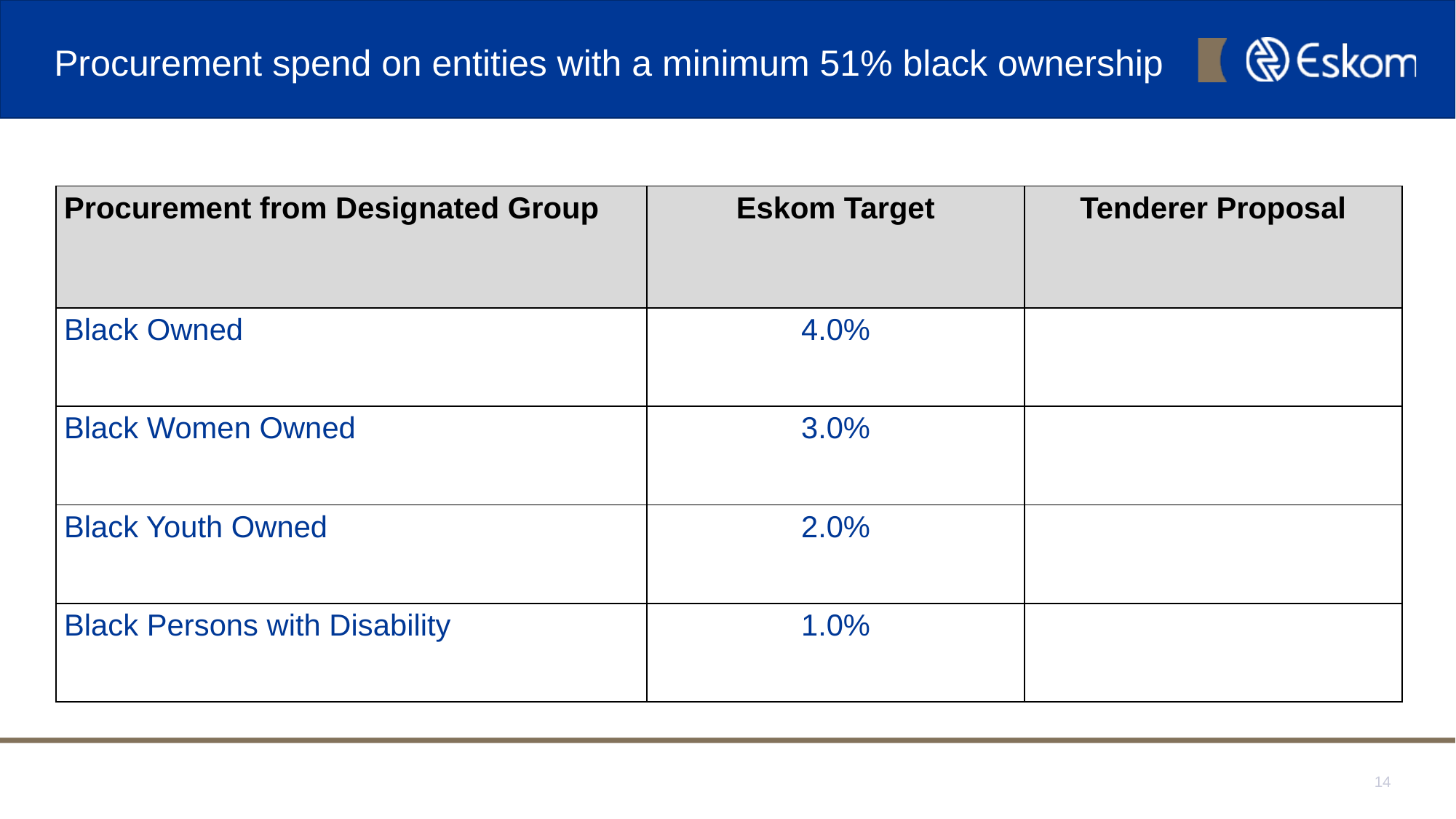

# Procurement spend on entities with a minimum 51% black ownership
| Procurement from Designated Group | Eskom Target | Tenderer Proposal |
| --- | --- | --- |
| Black Owned | 4.0% |  |
| Black Women Owned | 3.0% |  |
| Black Youth Owned | 2.0% |  |
| Black Persons with Disability | 1.0% |  |

14